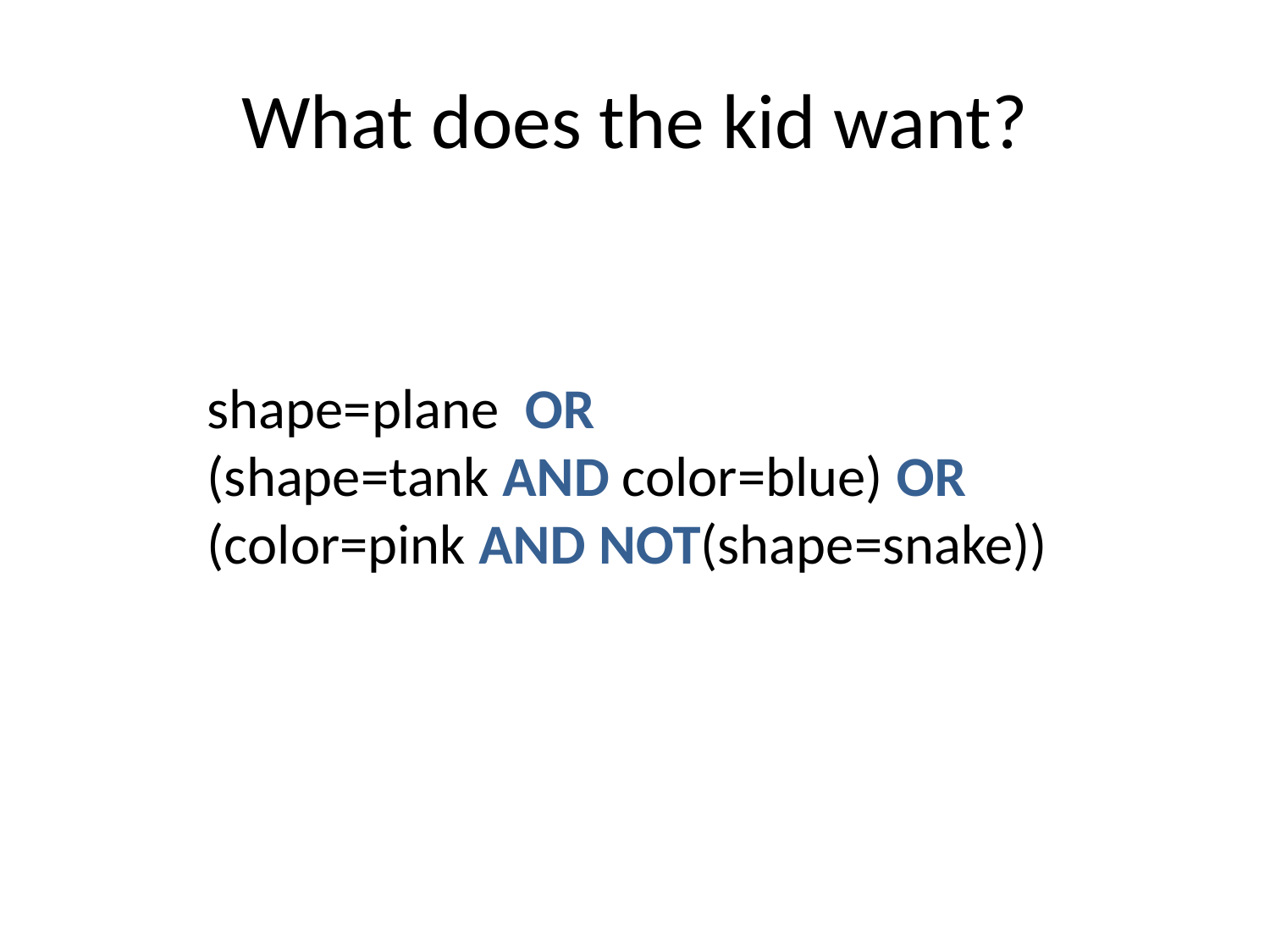

# What does the kid want?
shape=plane  OR
(shape=tank AND color=blue) OR
(color=pink AND NOT(shape=snake))